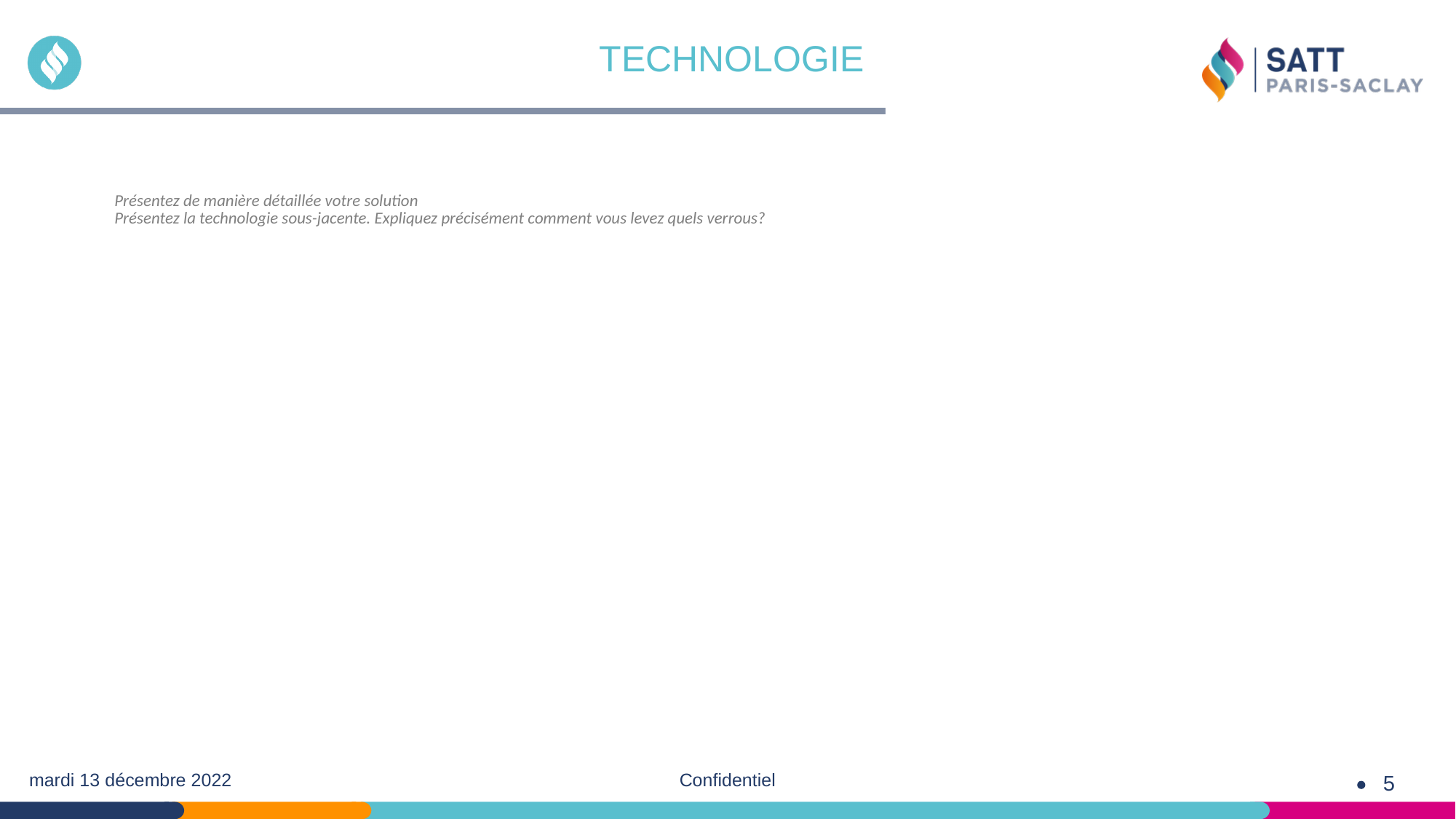

# Technologie

Présentez de manière détaillée votre solution
Présentez la technologie sous-jacente. Expliquez précisément comment vous levez quels verrous?

mardi 13 décembre 2022
Confidentiel
5